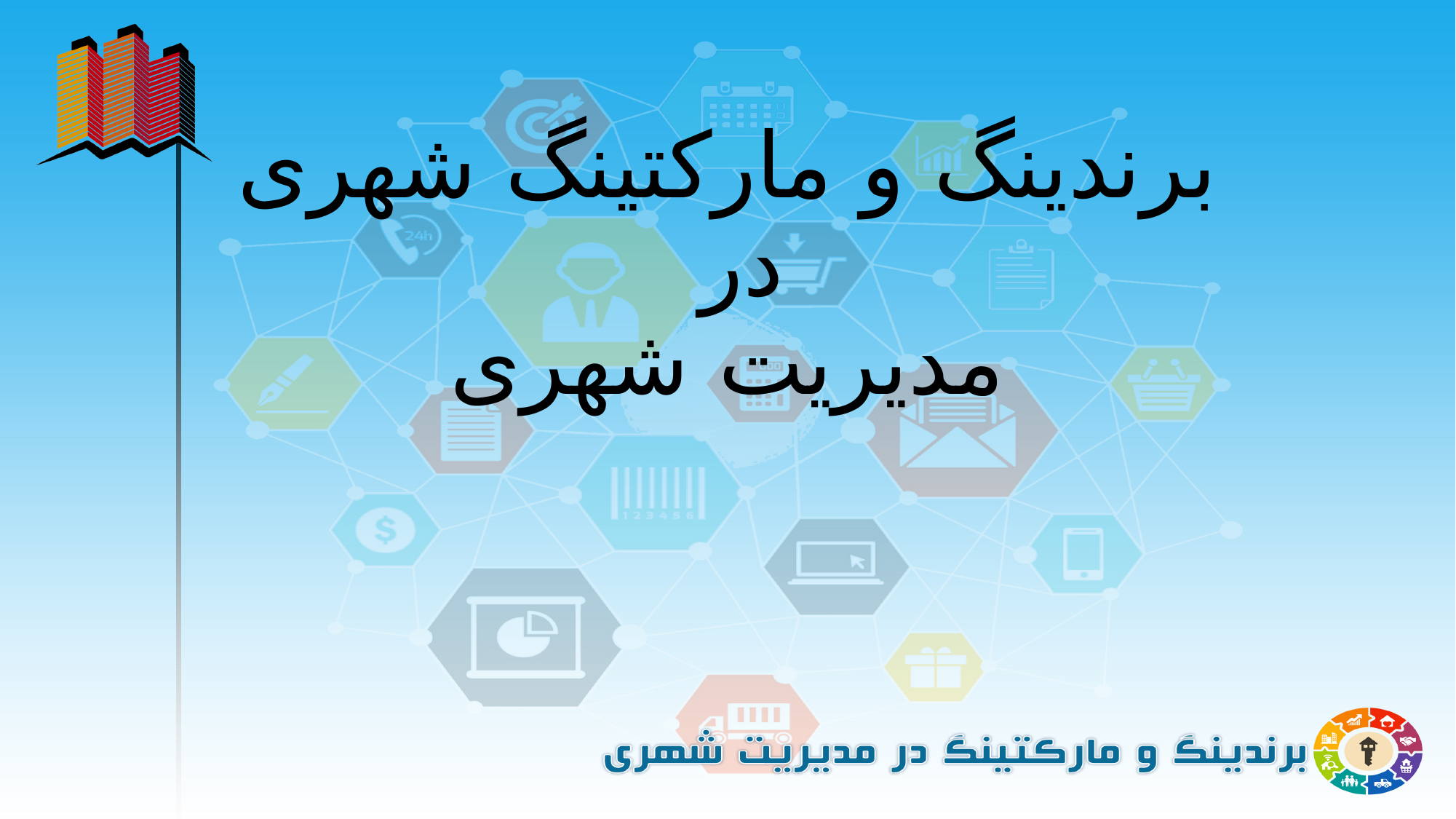

# برندینگ و مارکتینگ شهری در مدیریت شهری